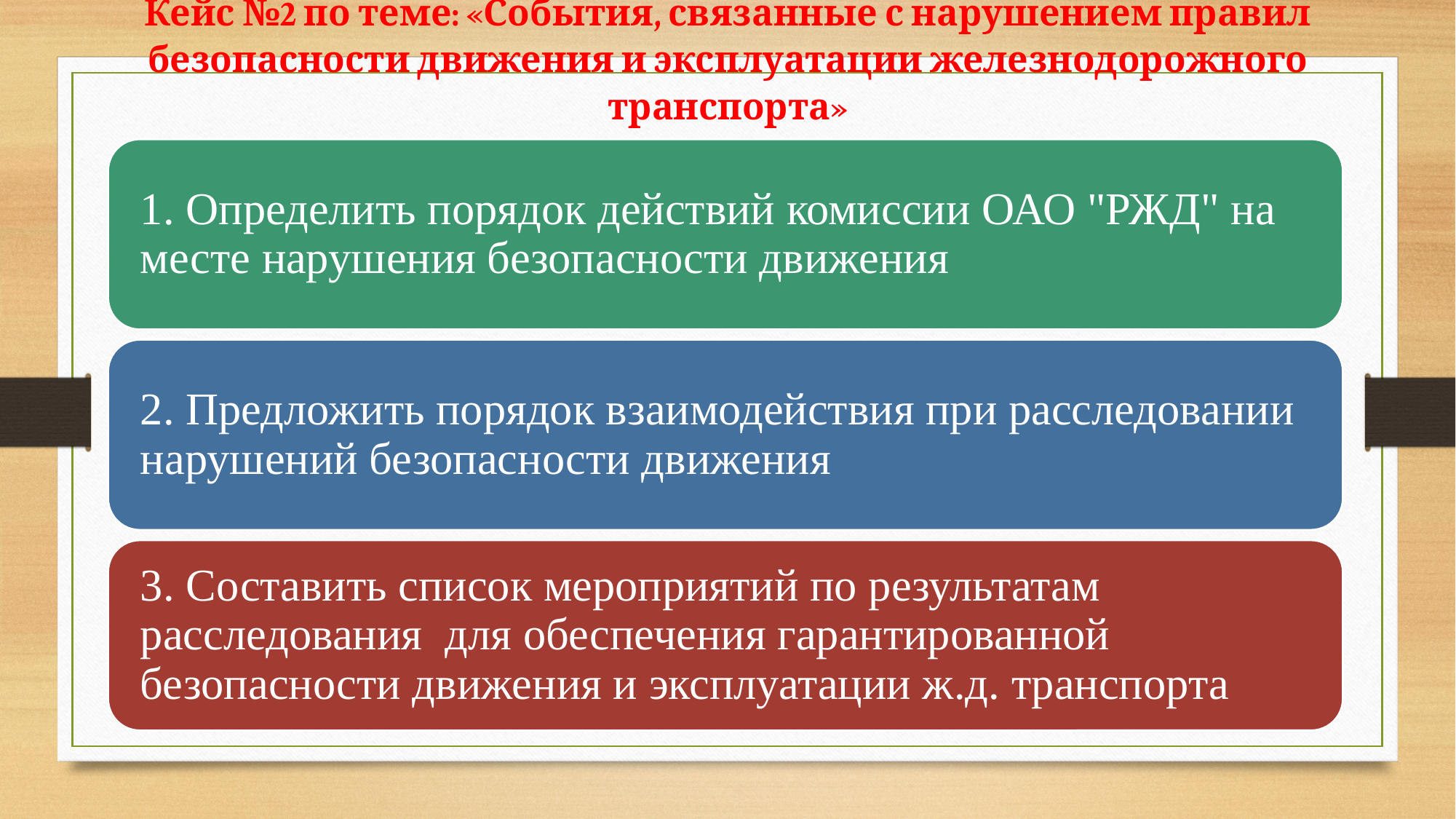

Кейс №2 по теме: «События, связанные с нарушением правил безопасности движения и эксплуатации железнодорожного транспорта»
1. Определить порядок действий комиссии ОАО "РЖД" на месте нарушения безопасности движения
2. Предложить порядок взаимодействия при расследовании нарушений безопасности движения
3. Составить список мероприятий по результатам расследования  для обеспечения гарантированной  безопасности движения и эксплуатации ж.д. транспорта